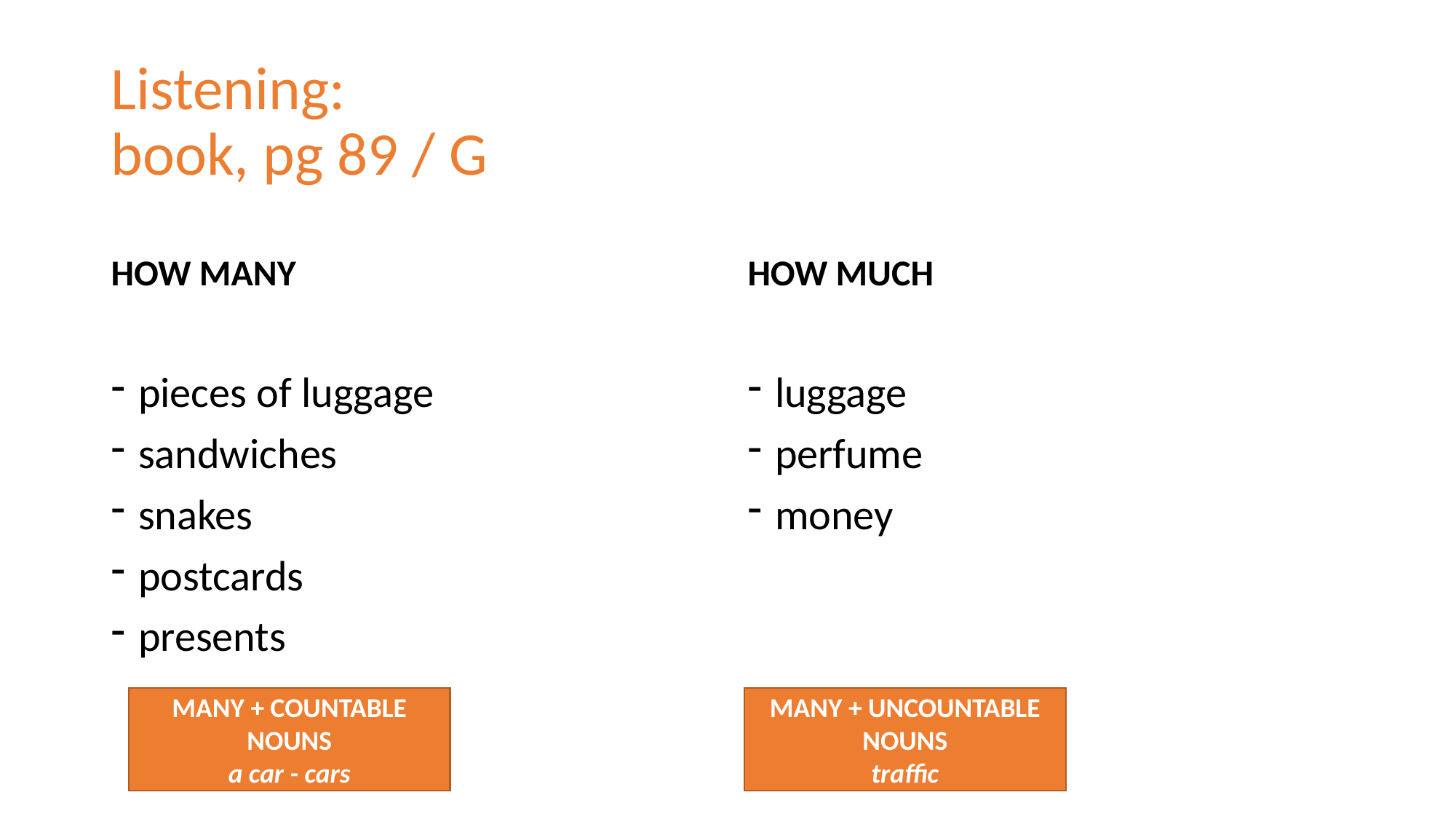

# Listening: book, pg 89 / G
HOW MANY
HOW MUCH

pieces of luggage
sandwiches
snakes
postcards
presents

luggage
perfume
money
MANY + UNCOUNTABLE NOUNS
traffic
MANY + COUNTABLE NOUNS
a car - cars